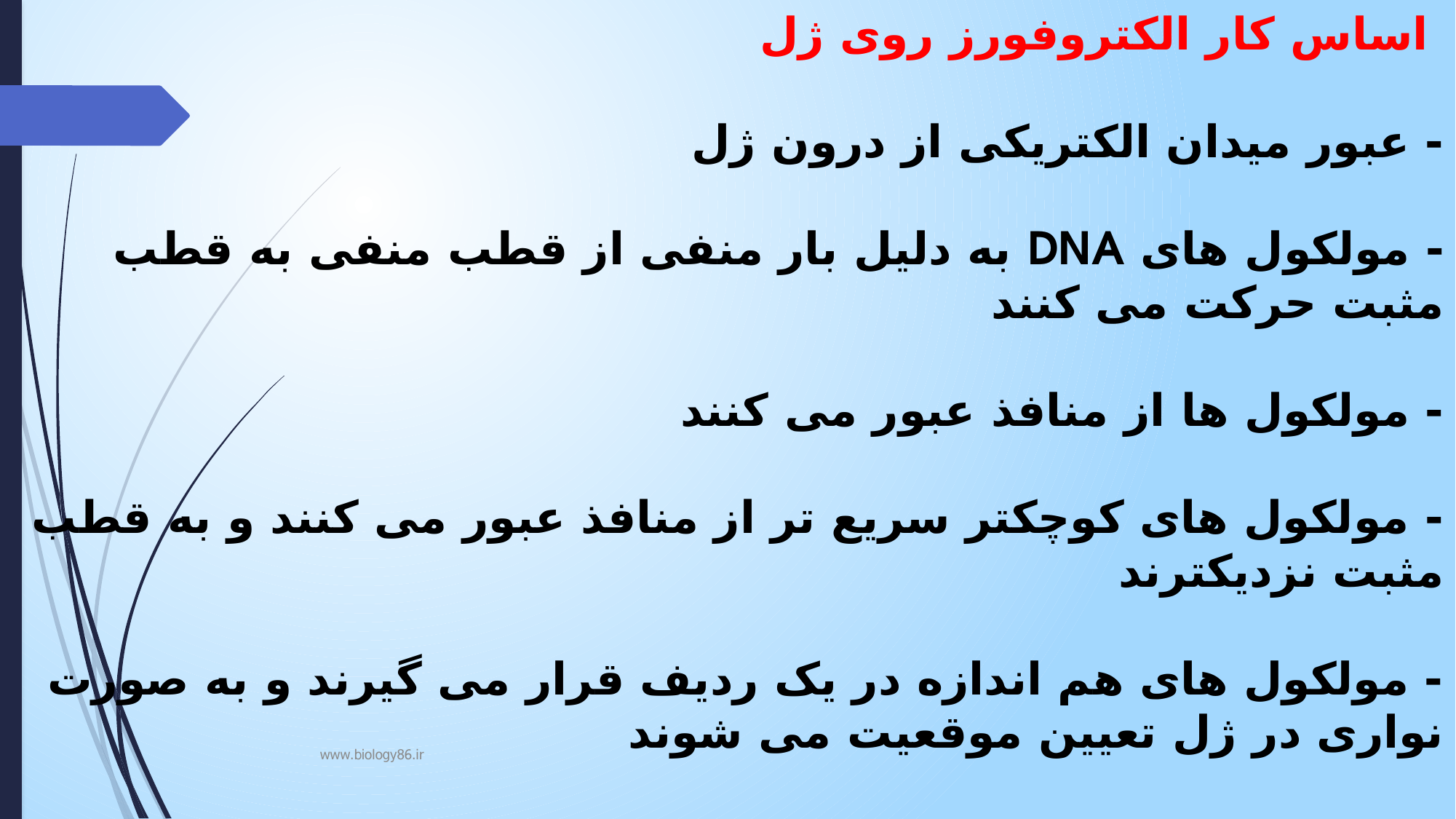

# اساس کار الکتروفورز روی ژل - عبور میدان الکتریکی از درون ژل - مولکول های DNA به دلیل بار منفی از قطب منفی به قطب مثبت حرکت می کنند - مولکول ها از منافذ عبور می کنند - مولکول های کوچکتر سریع تر از منافذ عبور می کنند و به قطب مثبت نزدیکترند - مولکول های هم اندازه در یک ردیف قرار می گیرند و به صورت نواری در ژل تعیین موقعیت می شوند
www.biology86.ir